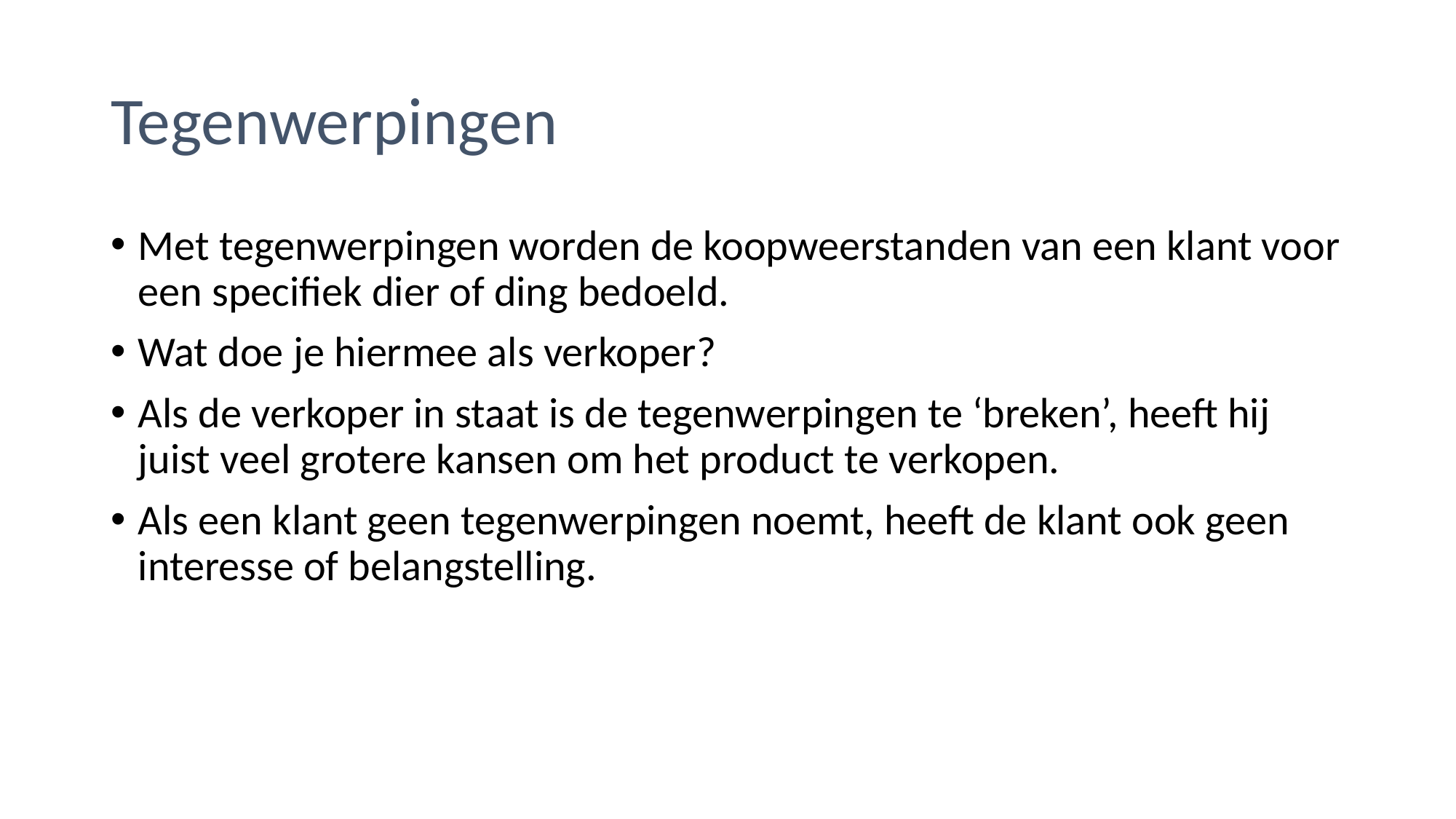

# Tegenwerpingen
Met tegenwerpingen worden de koopweerstanden van een klant voor een specifiek dier of ding bedoeld.
Wat doe je hiermee als verkoper?
Als de verkoper in staat is de tegenwerpingen te ‘breken’, heeft hij juist veel grotere kansen om het product te verkopen.
Als een klant geen tegenwerpingen noemt, heeft de klant ook geen interesse of belangstelling.